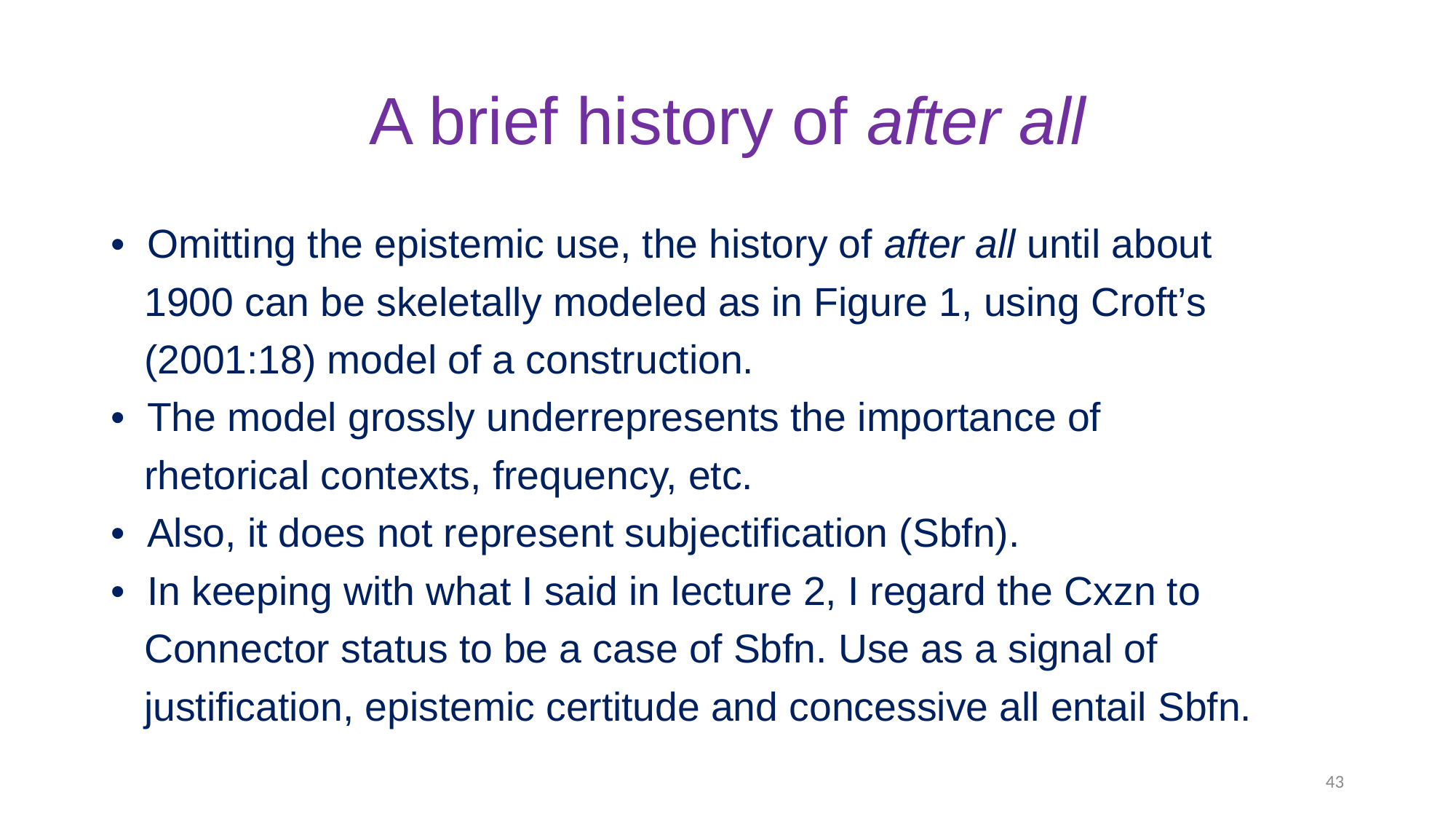

# A brief history of after all
•  Omitting the epistemic use, the history of after all until about
   1900 can be skeletally modeled as in Figure 1, using Croft’s
   (2001:18) model of a construction.
•  The model grossly underrepresents the importance of
   rhetorical contexts, frequency, etc.
•  Also, it does not represent subjectification (Sbfn).
•  In keeping with what I said in lecture 2, I regard the Cxzn to
   Connector status to be a case of Sbfn. Use as a signal of
   justification, epistemic certitude and concessive all entail Sbfn.

43